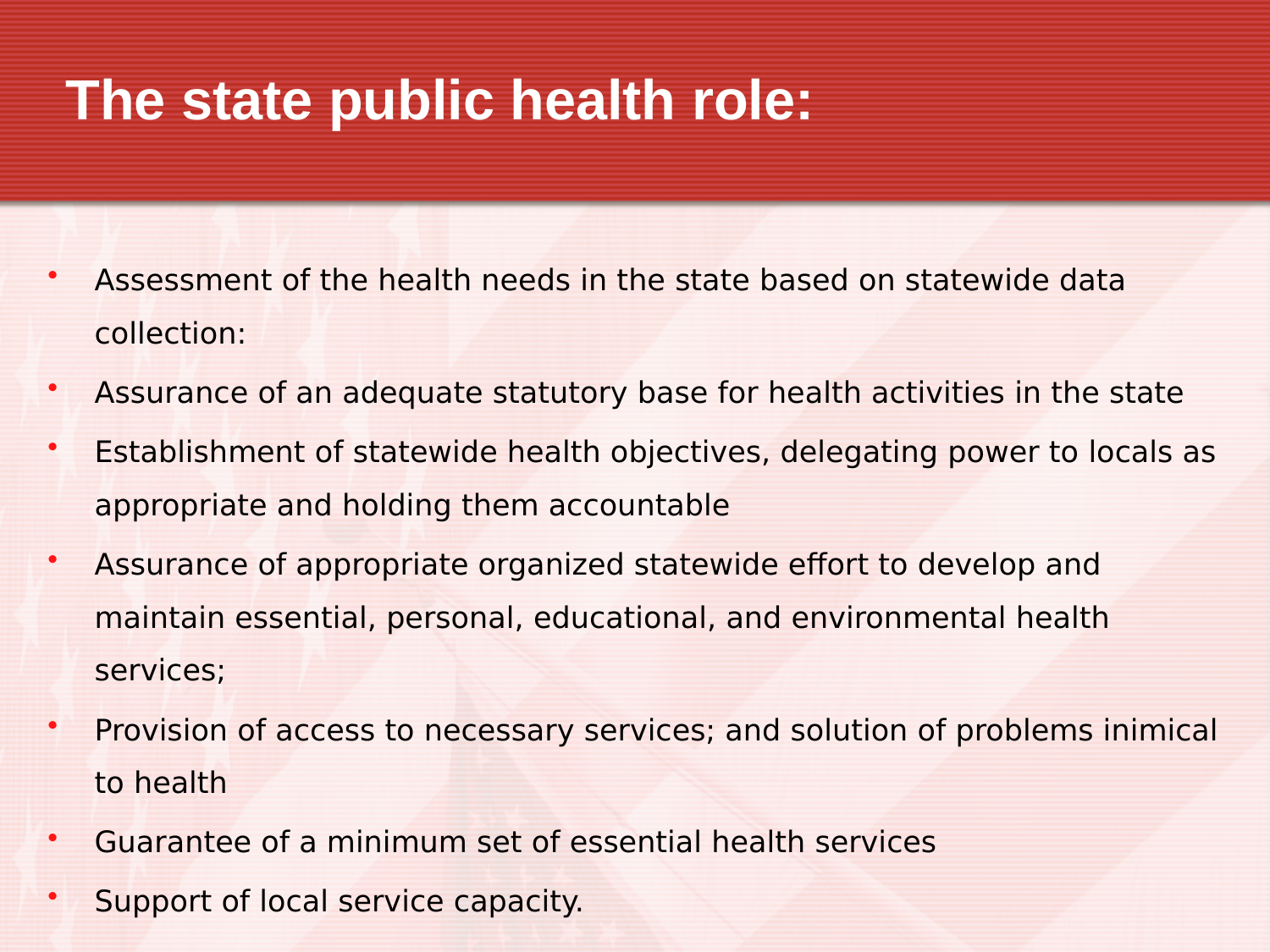

# The state public health role:
Assessment of the health needs in the state based on statewide data collection:
Assurance of an adequate statutory base for health activities in the state
Establishment of statewide health objectives, delegating power to locals as appropriate and holding them accountable
Assurance of appropriate organized statewide effort to develop and maintain essential, personal, educational, and environmental health services;
Provision of access to necessary services; and solution of problems inimical to health
Guarantee of a minimum set of essential health services
Support of local service capacity.